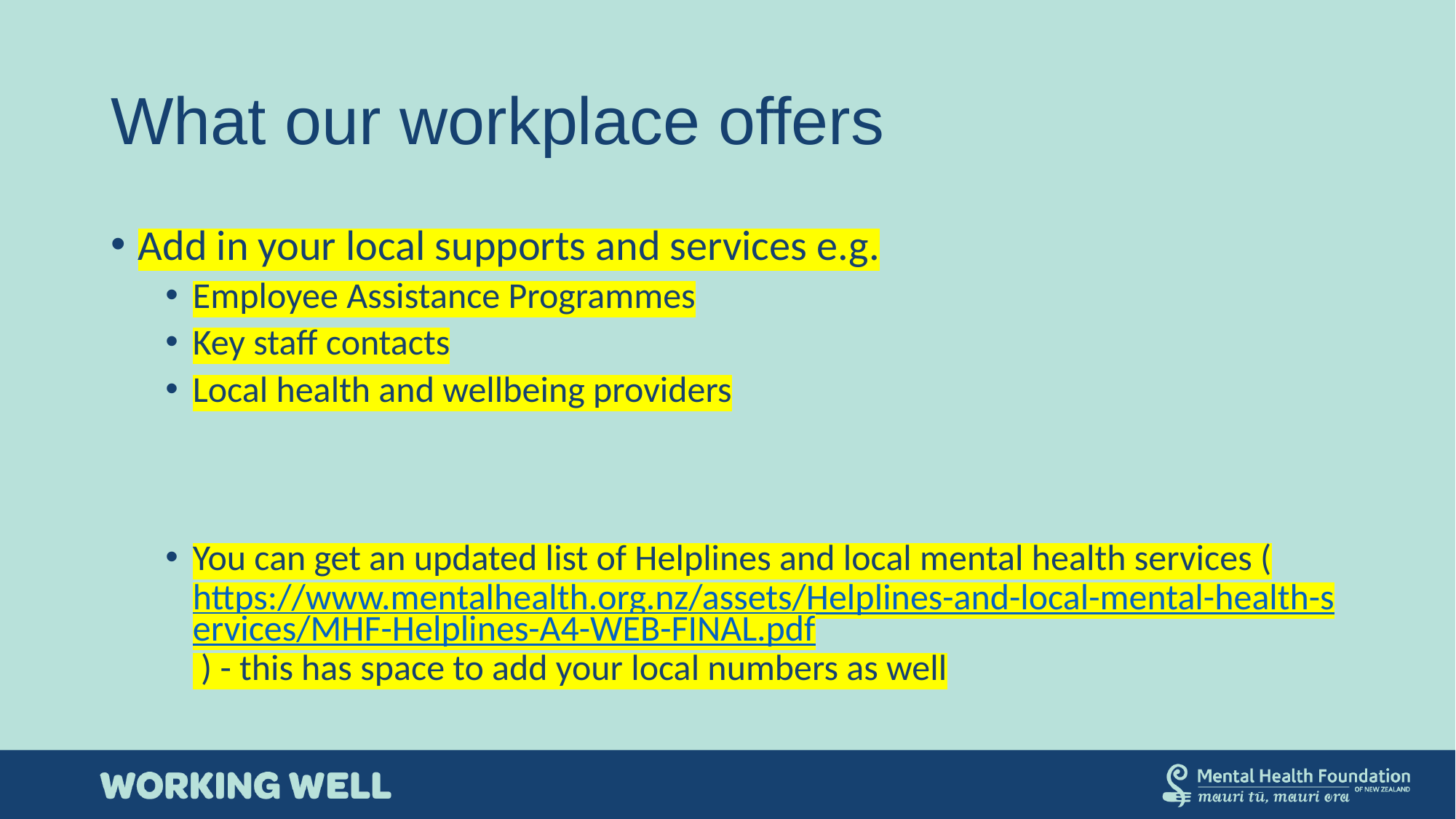

# What our workplace offers
Add in your local supports and services e.g.
Employee Assistance Programmes
Key staff contacts
Local health and wellbeing providers

You can get an updated list of Helplines and local mental health services (https://www.mentalhealth.org.nz/assets/Helplines-and-local-mental-health-services/MHF-Helplines-A4-WEB-FINAL.pdf ) - this has space to add your local numbers as well